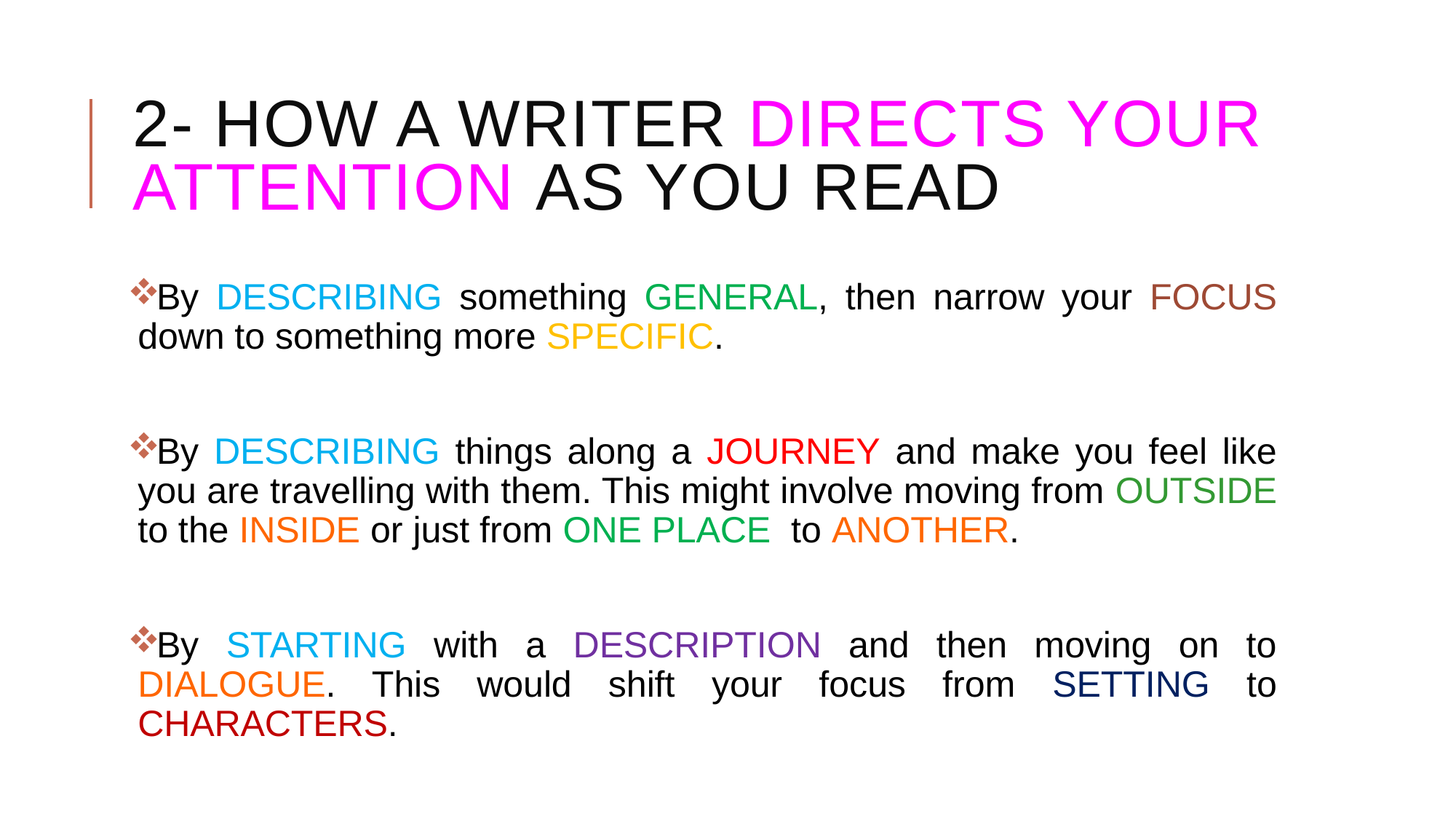

# 2- How a writer directS your attention as you read
By DESCRIBING something GENERAL, then narrow your FOCUS down to something more SPECIFIC.

By DESCRIBING things along a JOURNEY and make you feel like you are travelling with them. This might involve moving from OUTSIDE to the INSIDE or just from ONE PLACE  to ANOTHER.

By STARTING with a DESCRIPTION and then moving on to DIALOGUE. This would shift your focus from SETTING to CHARACTERS.